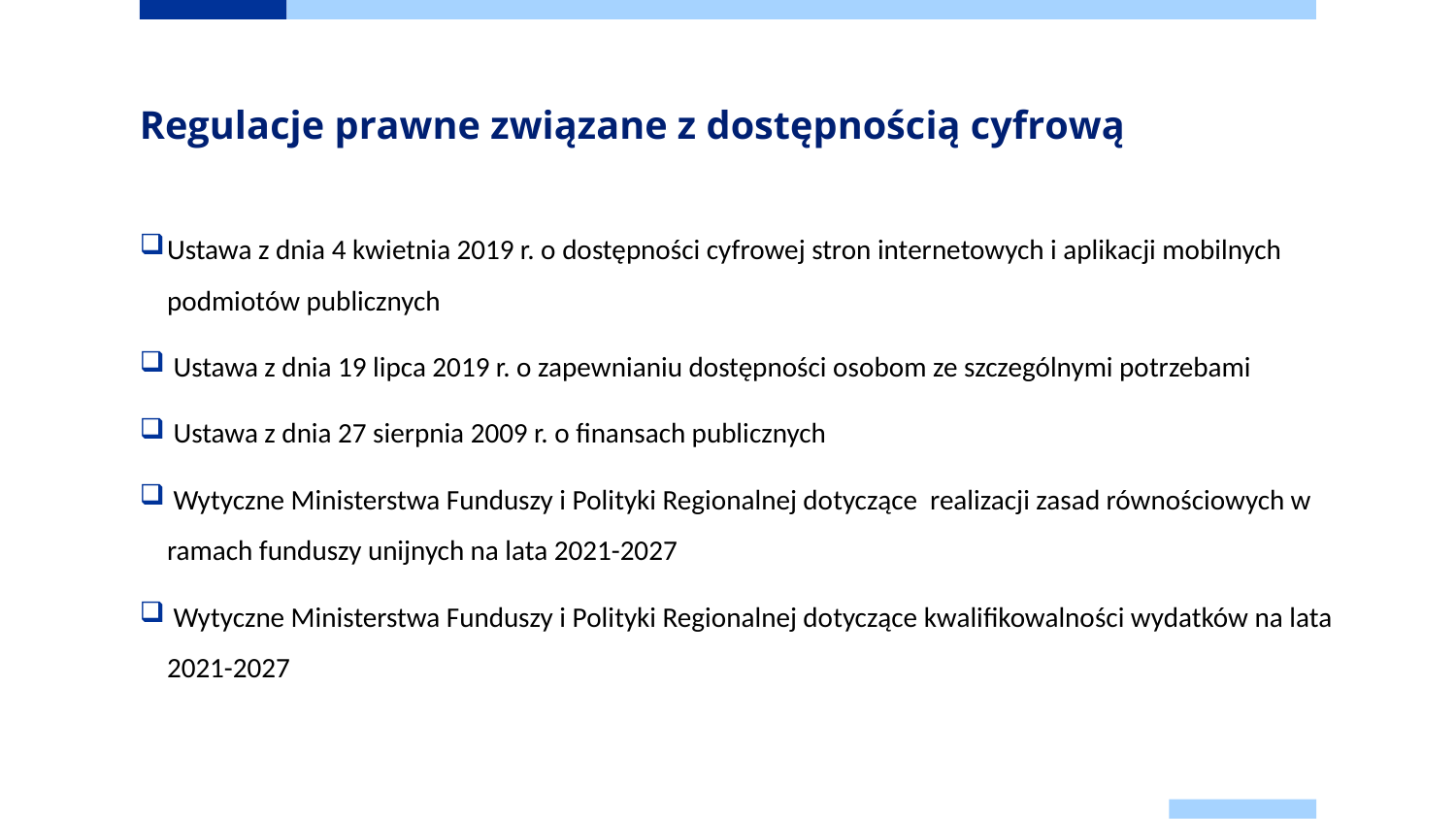

# Regulacje prawne związane z dostępnością cyfrową
Ustawa z dnia 4 kwietnia 2019 r. o dostępności cyfrowej stron internetowych i aplikacji mobilnych podmiotów publicznych
 Ustawa z dnia 19 lipca 2019 r. o zapewnianiu dostępności osobom ze szczególnymi potrzebami
 Ustawa z dnia 27 sierpnia 2009 r. o finansach publicznych
 Wytyczne Ministerstwa Funduszy i Polityki Regionalnej dotyczące  realizacji zasad równościowych w ramach funduszy unijnych na lata 2021-2027
 Wytyczne Ministerstwa Funduszy i Polityki Regionalnej dotyczące kwalifikowalności wydatków na lata 2021-2027